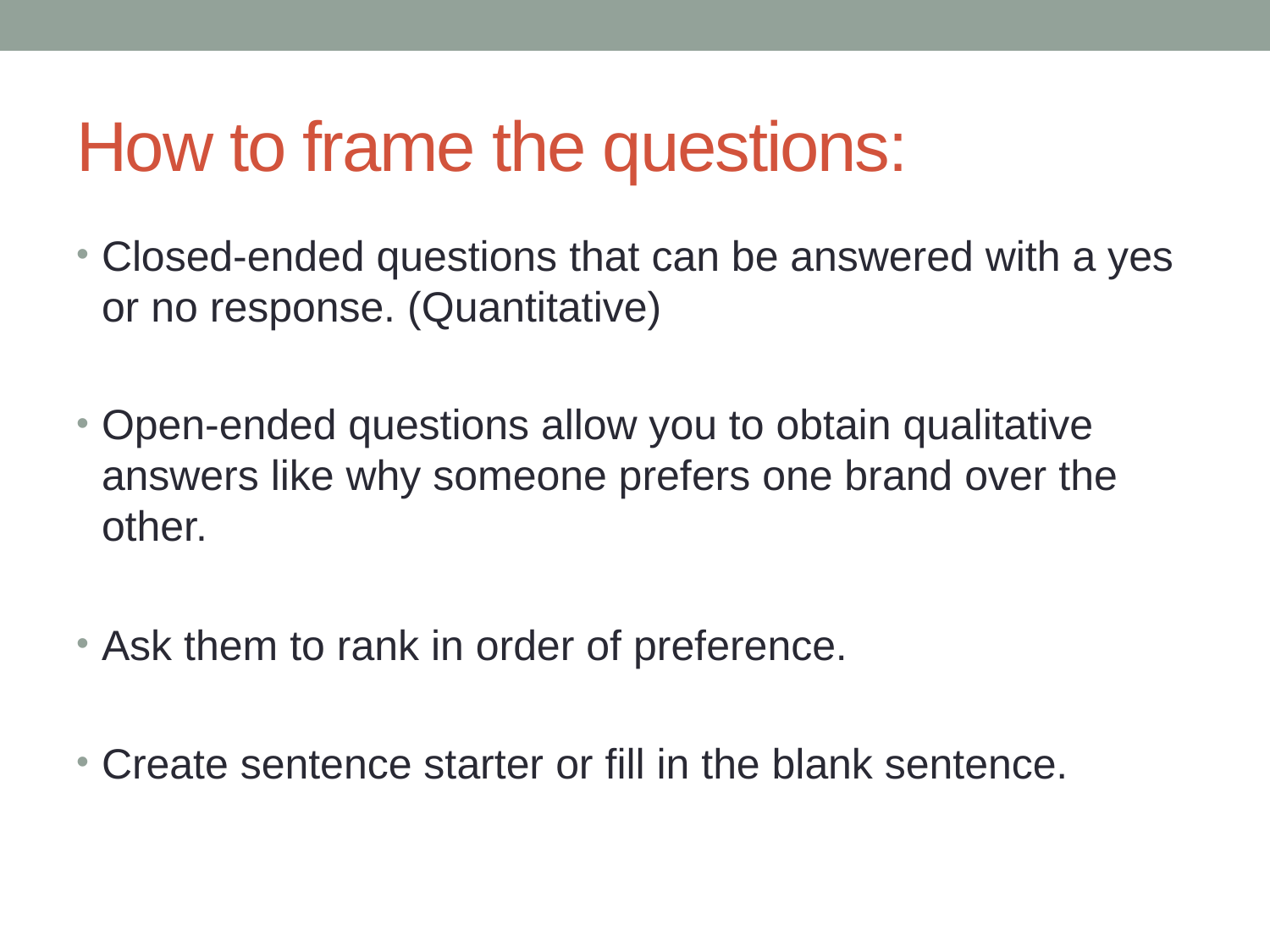

# How to frame the questions:
Closed-ended questions that can be answered with a yes or no response. (Quantitative)

Open-ended questions allow you to obtain qualitative answers like why someone prefers one brand over the other.

Ask them to rank in order of preference.

Create sentence starter or fill in the blank sentence.